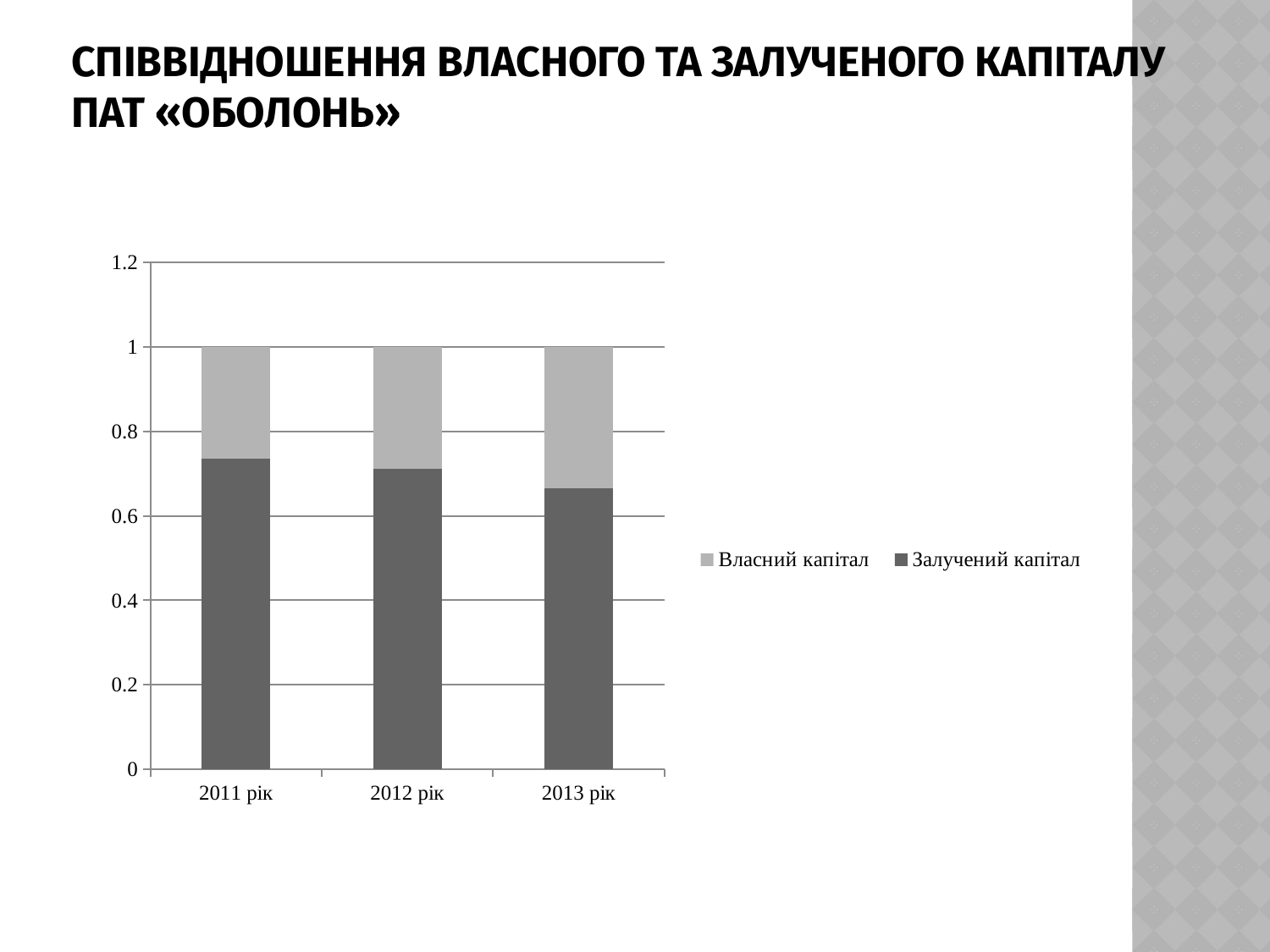

# Співвідношення власного та залученого капіталу ПАТ «Оболонь»

### Chart

| Category | Залучений капітал | Власний капітал |
|---|---|---|
| 2011 рік | 0.7350000000000007 | 0.265 |
| 2012 рік | 0.7110000000000006 | 0.2890000000000003 |
| 2013 рік | 0.666000000000002 | 0.334000000000001 |